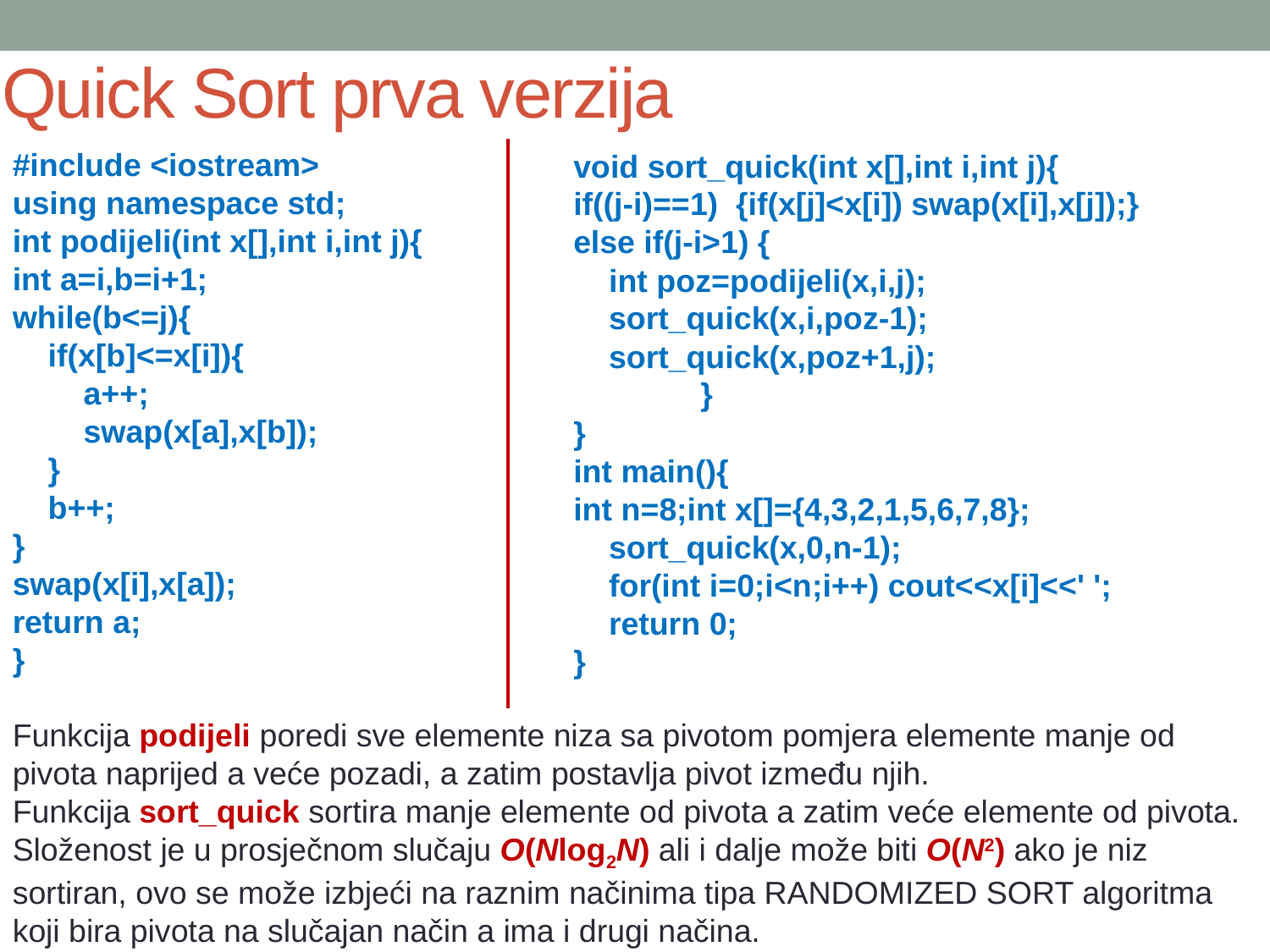

# Quick Sort prva verzija
#include <iostream>
using namespace std;
int podijeli(int x[],int i,int j){
int a=i,b=i+1;
while(b<=j){
    if(x[b]<=x[i]){
        a++;
        swap(x[a],x[b]);
    }
    b++;
}
swap(x[i],x[a]);
return a;
}
void sort_quick(int x[],int i,int j){
if((j-i)==1)  {if(x[j]<x[i]) swap(x[i],x[j]);}
else if(j-i>1) {
    int poz=podijeli(x,i,j);
    sort_quick(x,i,poz-1);
    sort_quick(x,poz+1,j);
	}
}
int main(){
int n=8;int x[]={4,3,2,1,5,6,7,8};
    sort_quick(x,0,n-1);
    for(int i=0;i<n;i++) cout<<x[i]<<' ';
    return 0;
}

Funkcija podijeli poredi sve elemente niza sa pivotom pomjera elemente manje od pivota naprijed a veće pozadi, a zatim postavlja pivot između njih.
Funkcija sort_quick sortira manje elemente od pivota a zatim veće elemente od pivota.
Složenost je u prosječnom slučaju O(Nlog2N) ali i dalje može biti O(N2) ako je niz sortiran, ovo se može izbjeći na raznim načinima tipa RANDOMIZED SORT algoritma koji bira pivota na slučajan način a ima i drugi načina.